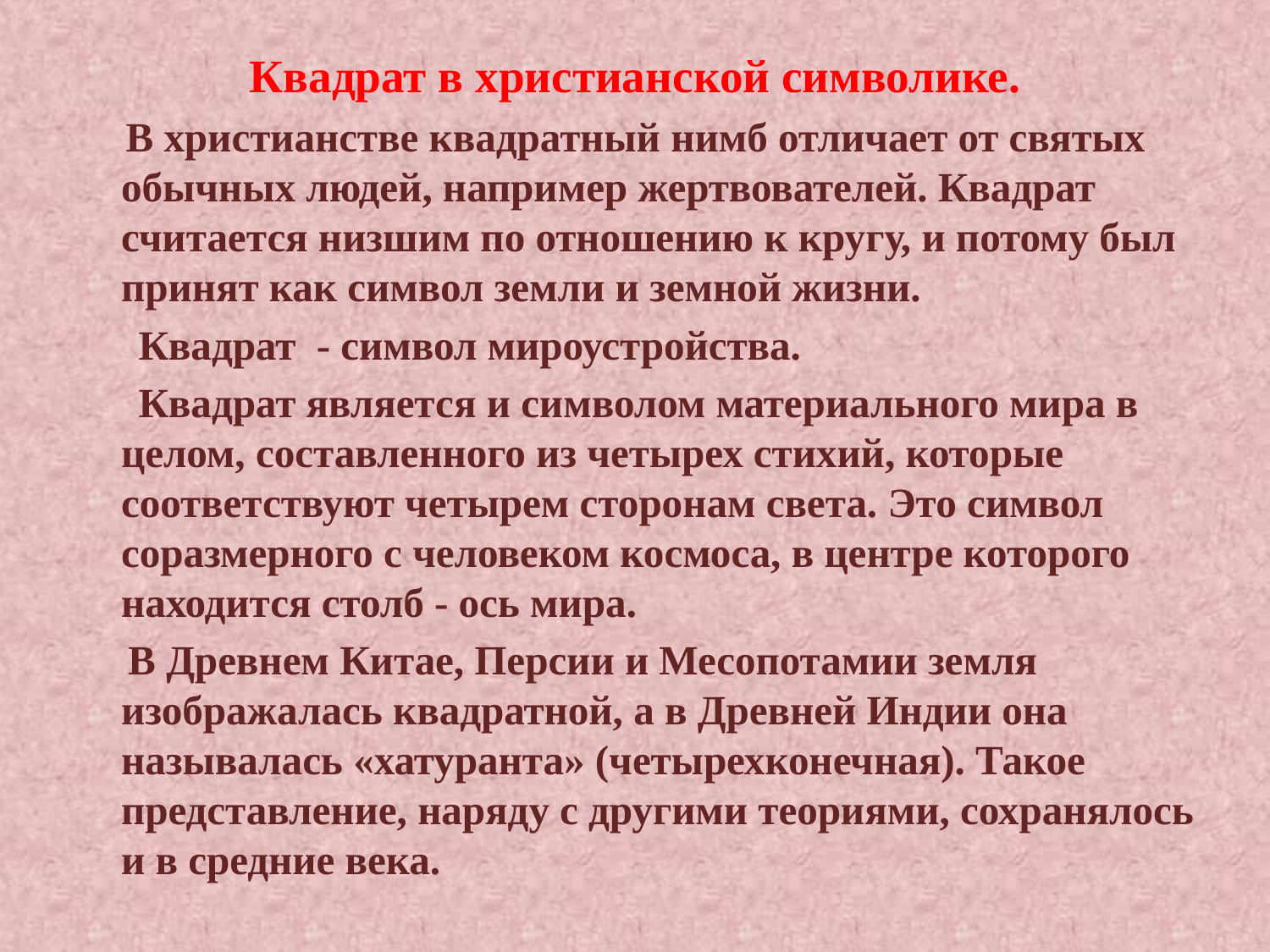

Квадрат в христианской символике.
      В христианстве квадратный нимб отличает от святых обычных людей, например жертвователей. Квадрат считается низшим по отношению к кругу, и потому был принят как символ земли и земной жизни.
      Квадрат  - символ мироустройства.
      Квадрат является и символом материального мира в целом, составленного из четырех стихий, которые соответствуют четырем сторонам света. Это символ соразмерного с человеком космоса, в центре которого находится столб - ось мира.
     В Древнем Китае, Персии и Месопотамии земля изображалась квадратной, а в Древней Индии она называлась «хатуранта» (четырехконечная). Такое представление, наряду с другими теориями, сохранялось и в средние века.